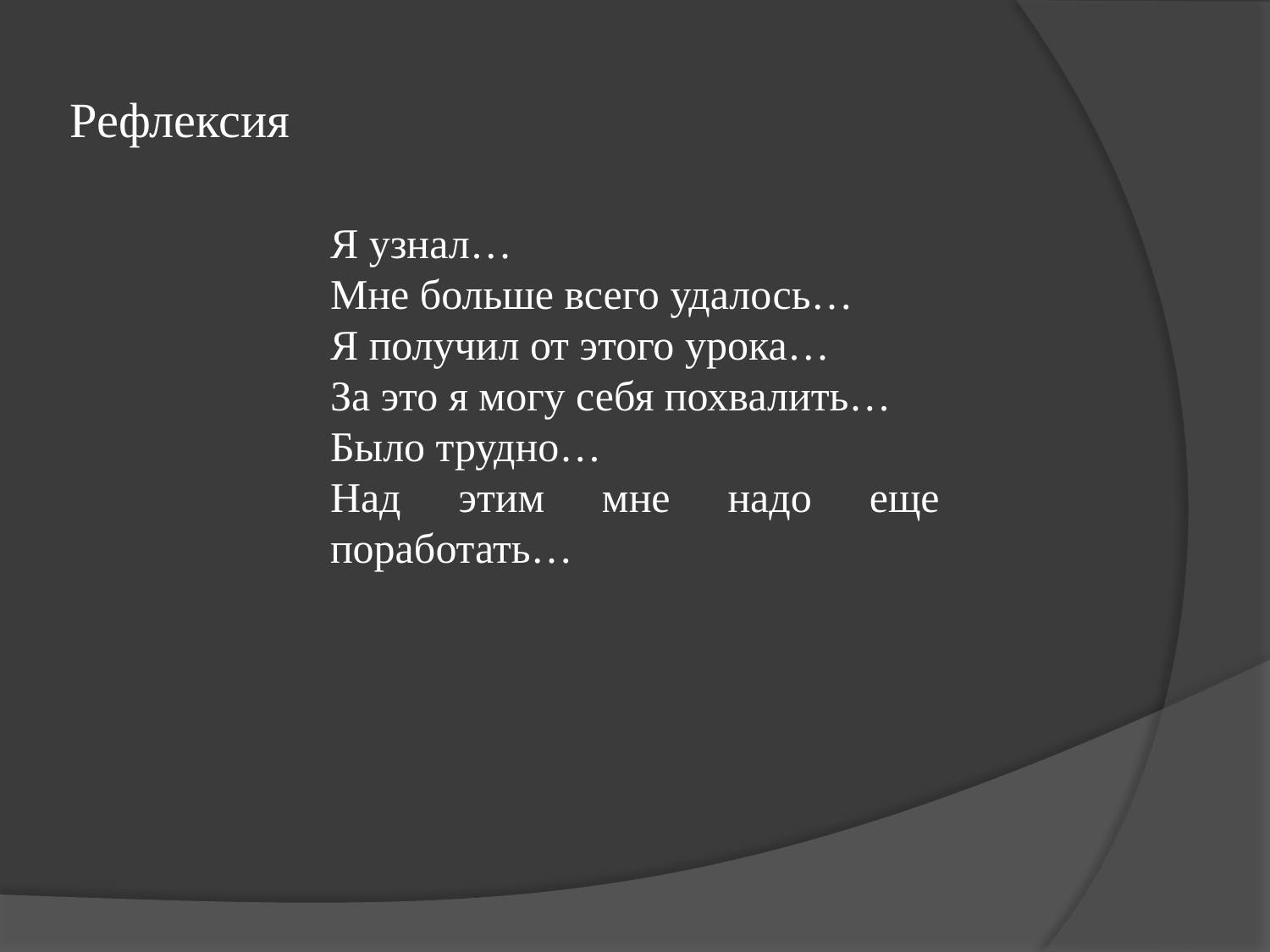

# Рефлексия
Я узнал…
Мне больше всего удалось…
Я получил от этого урока…
За это я могу себя похвалить…
Было трудно…
Над этим мне надо еще поработать…